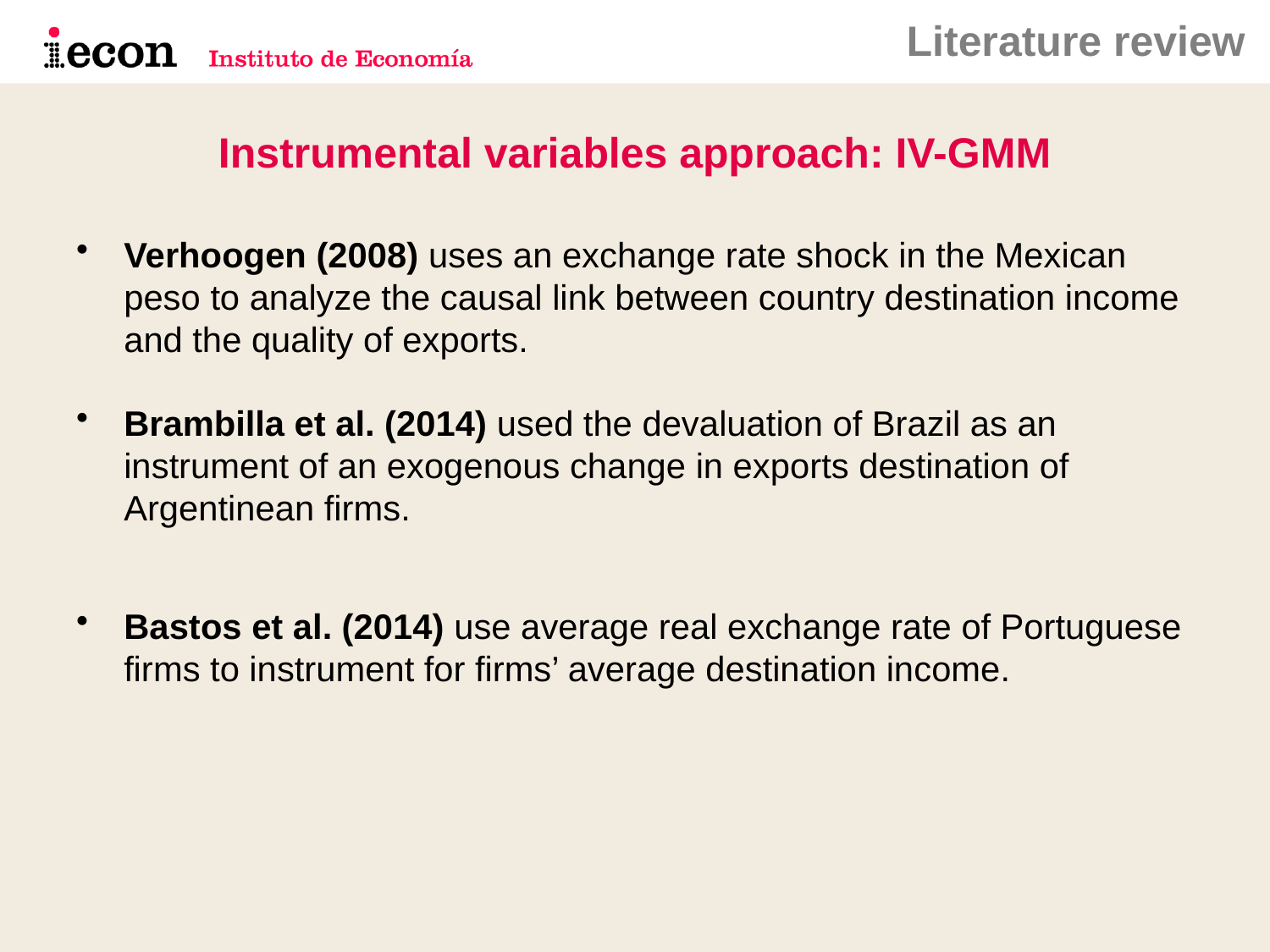

Literature review
Instrumental variables approach: IV-GMM

Verhoogen (2008) uses an exchange rate shock in the Mexican peso to analyze the causal link between country destination income and the quality of exports.

Brambilla et al. (2014) used the devaluation of Brazil as an instrument of an exogenous change in exports destination of Argentinean firms.

Bastos et al. (2014) use average real exchange rate of Portuguese firms to instrument for firms’ average destination income.